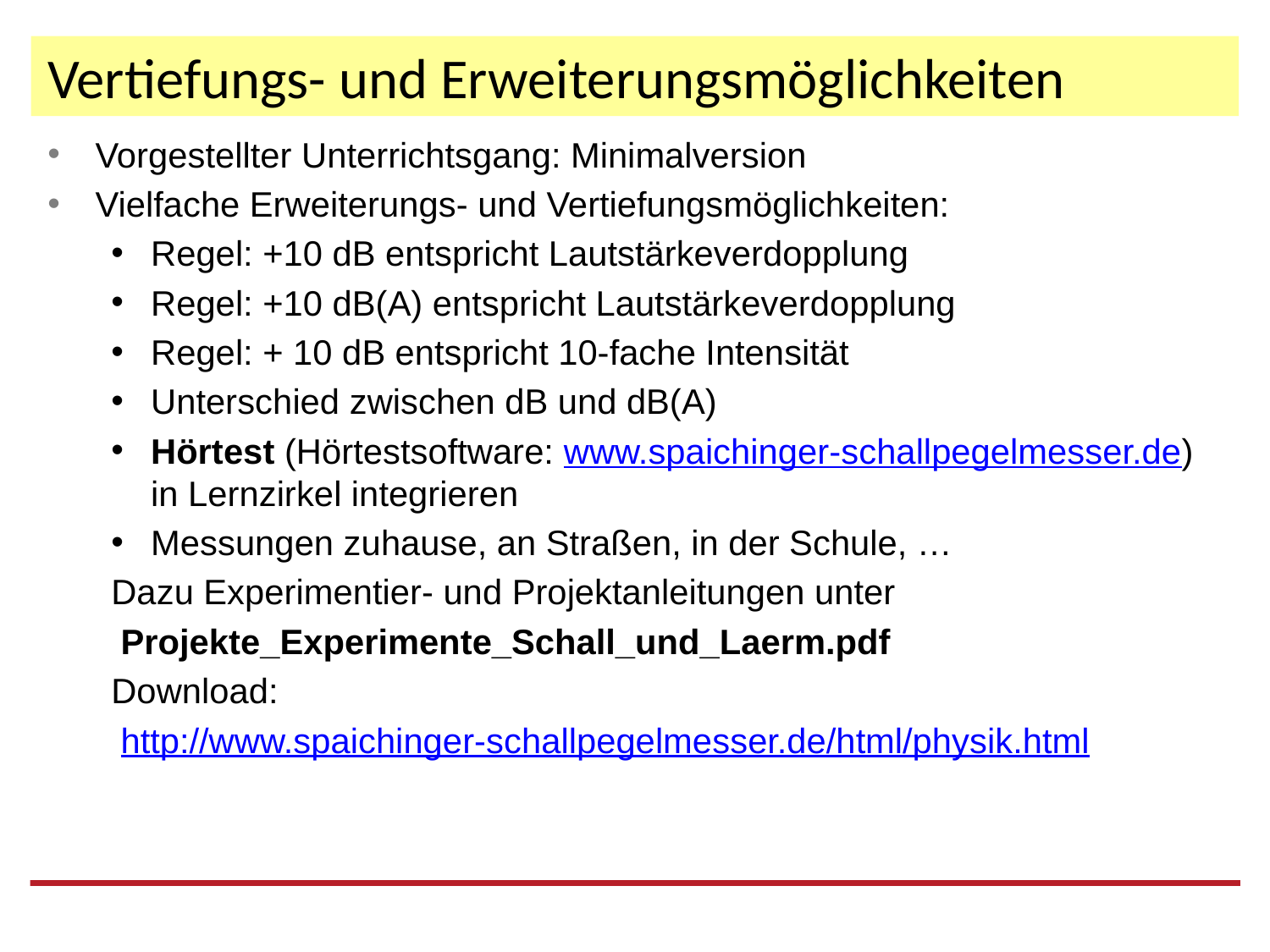

# Vertiefungs- und Erweiterungsmöglichkeiten
Vorgestellter Unterrichtsgang: Minimalversion
Vielfache Erweiterungs- und Vertiefungsmöglichkeiten:
Regel: +10 dB entspricht Lautstärkeverdopplung
Regel: +10 dB(A) entspricht Lautstärkeverdopplung
Regel: + 10 dB entspricht 10-fache Intensität
Unterschied zwischen dB und dB(A)
Hörtest (Hörtestsoftware: www.spaichinger-schallpegelmesser.de) in Lernzirkel integrieren
Messungen zuhause, an Straßen, in der Schule, …
Dazu Experimentier- und Projektanleitungen unter
 Projekte_Experimente_Schall_und_Laerm.pdf
Download:
 http://www.spaichinger-schallpegelmesser.de/html/physik.html